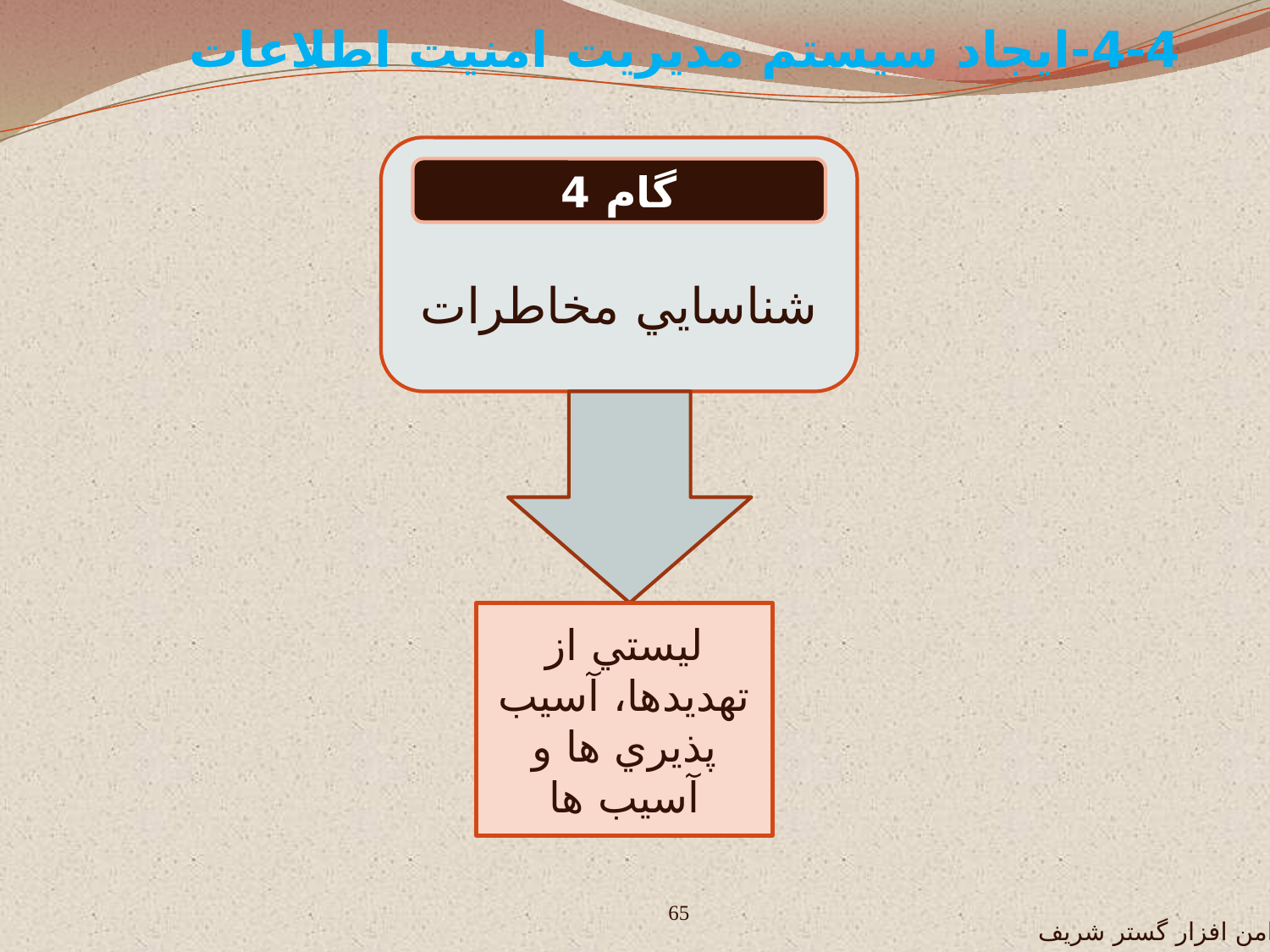

4-4-ايجاد سيستم مديريت امنيت اطلاعات

شناسايي مخاطرات

گام 4

ليستي از تهديدها، آسيب پذيري ها و آسيب ها